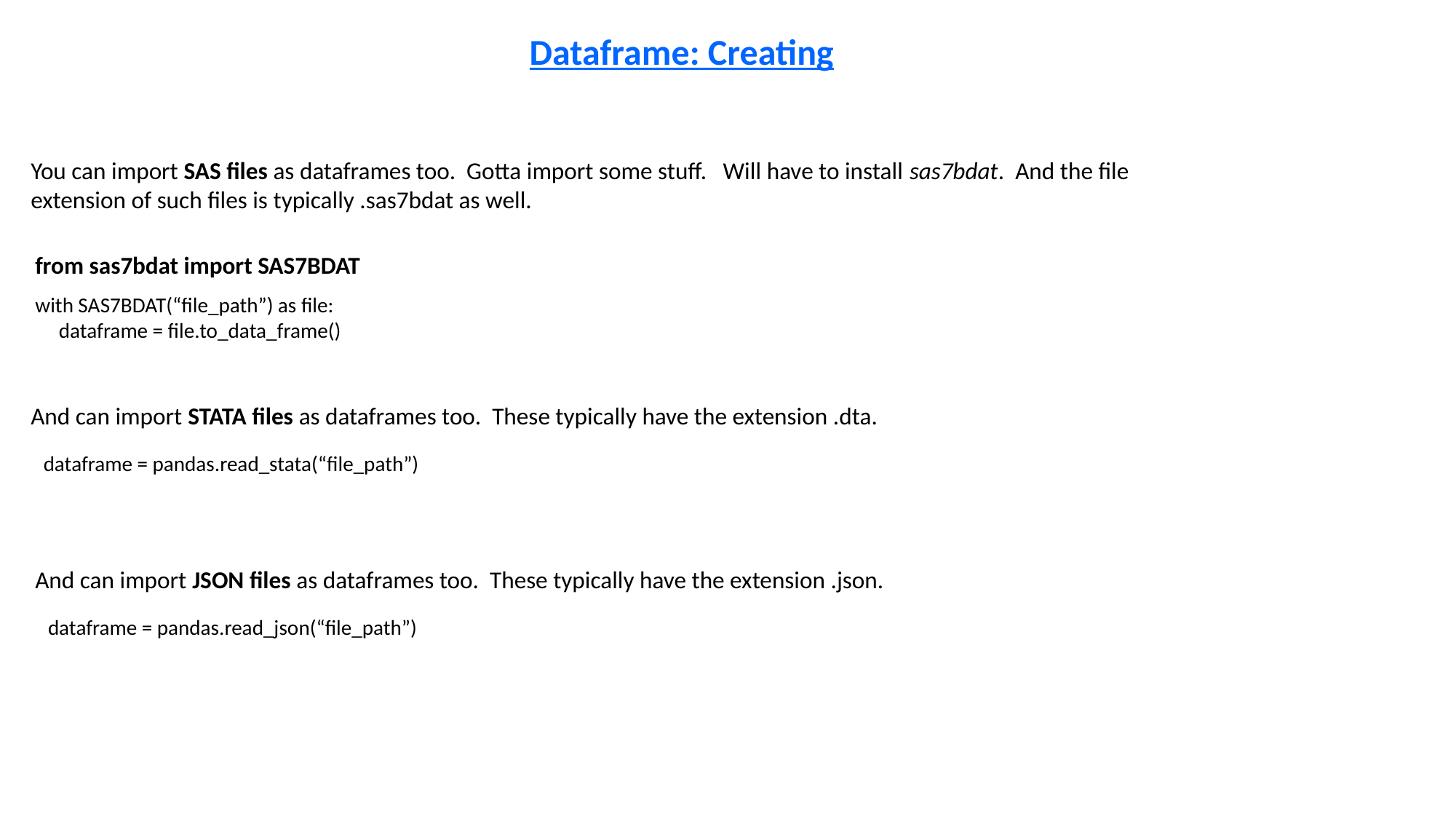

Dataframe: Creating
You can import SAS files as dataframes too.  Gotta import some stuff.   Will have to install sas7bdat.  And the file extension of such files is typically .sas7bdat as well.
from sas7bdat import SAS7BDAT
with SAS7BDAT(“file_path”) as file:
     dataframe = file.to_data_frame()
And can import STATA files as dataframes too.  These typically have the extension .dta.
dataframe = pandas.read_stata(“file_path”)
And can import JSON files as dataframes too.  These typically have the extension .json.
dataframe = pandas.read_json(“file_path”)